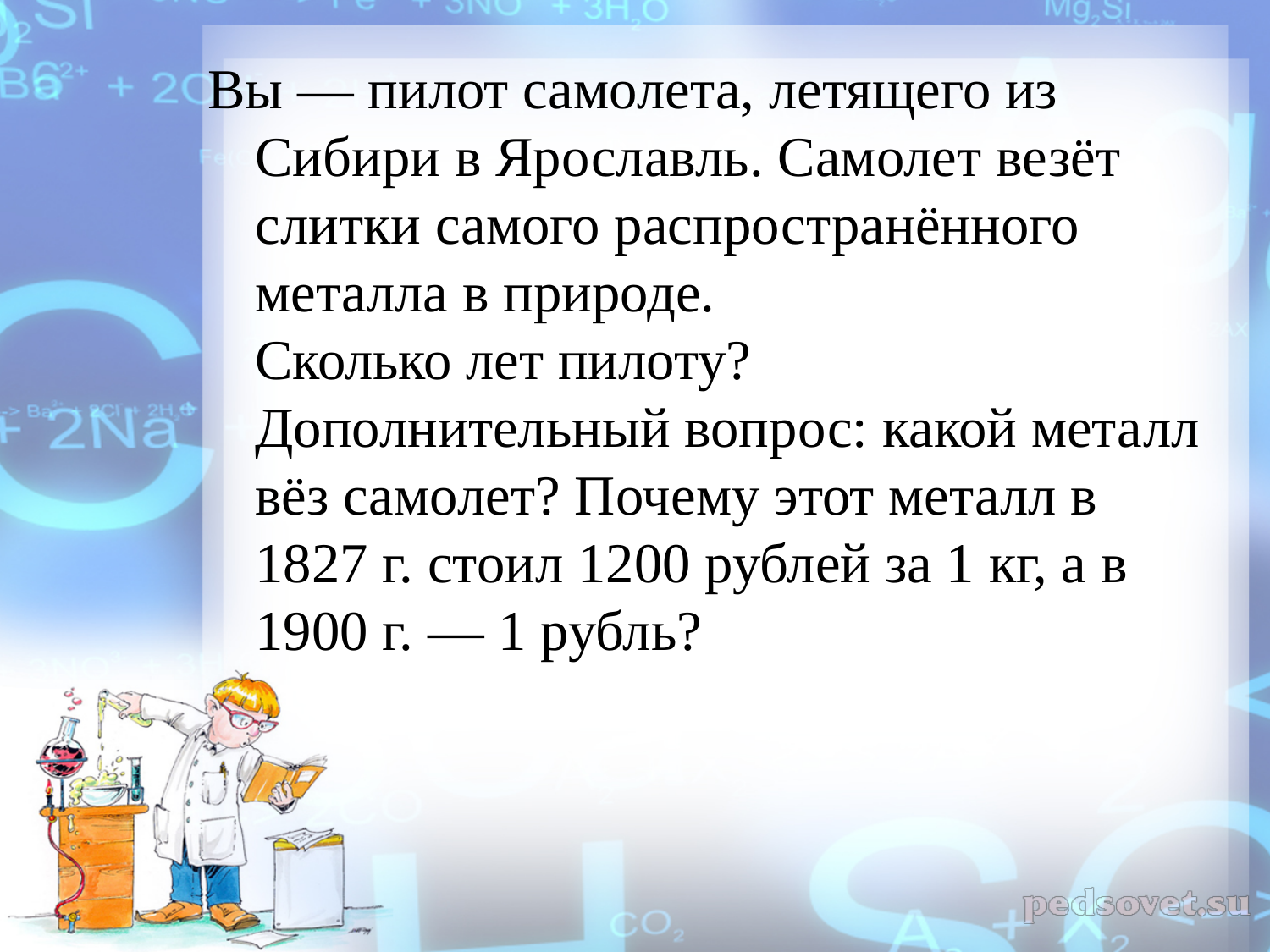

Вы — пилот самолета, летящего из Сибири в Ярославль. Самолет везёт слитки самого распространённого металла в природе.
Сколько лет пилоту?
Дополнительный вопрос: какой металл вёз самолет? Почему этот металл в 1827 г. стоил 1200 рублей за 1 кг, а в 1900 г. — 1 рубль?